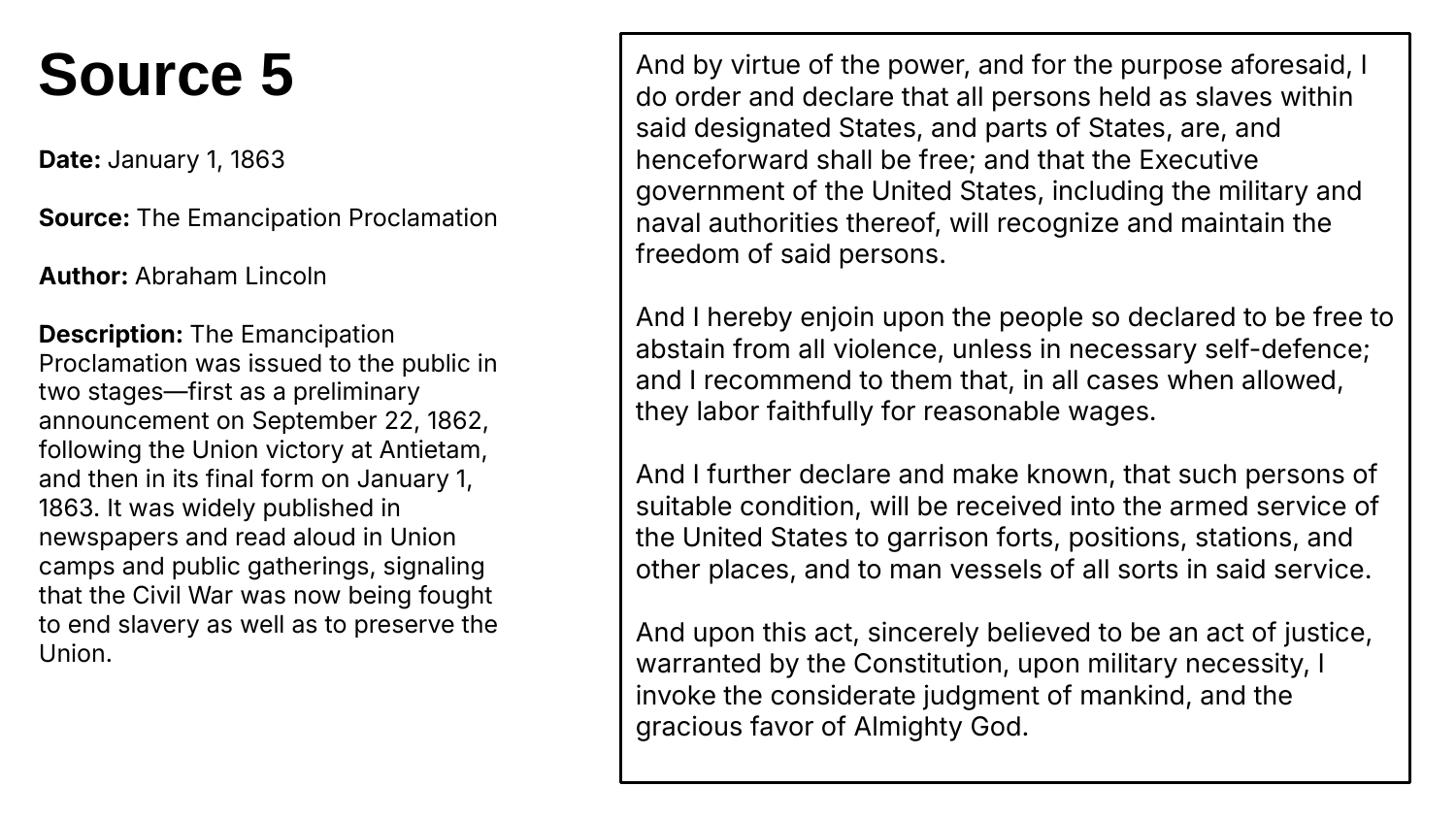

Source 5

Date: January 1, 1863

Source: The Emancipation Proclamation

Author: Abraham Lincoln

Description: The Emancipation Proclamation was issued to the public in two stages—first as a preliminary announcement on September 22, 1862, following the Union victory at Antietam, and then in its final form on January 1, 1863. It was widely published in newspapers and read aloud in Union camps and public gatherings, signaling that the Civil War was now being fought to end slavery as well as to preserve the Union.
And by virtue of the power, and for the purpose aforesaid, I do order and declare that all persons held as slaves within said designated States, and parts of States, are, and henceforward shall be free; and that the Executive government of the United States, including the military and naval authorities thereof, will recognize and maintain the freedom of said persons.

And I hereby enjoin upon the people so declared to be free to abstain from all violence, unless in necessary self-defence; and I recommend to them that, in all cases when allowed, they labor faithfully for reasonable wages.

And I further declare and make known, that such persons of suitable condition, will be received into the armed service of the United States to garrison forts, positions, stations, and other places, and to man vessels of all sorts in said service.

And upon this act, sincerely believed to be an act of justice, warranted by the Constitution, upon military necessity, I invoke the considerate judgment of mankind, and the gracious favor of Almighty God.